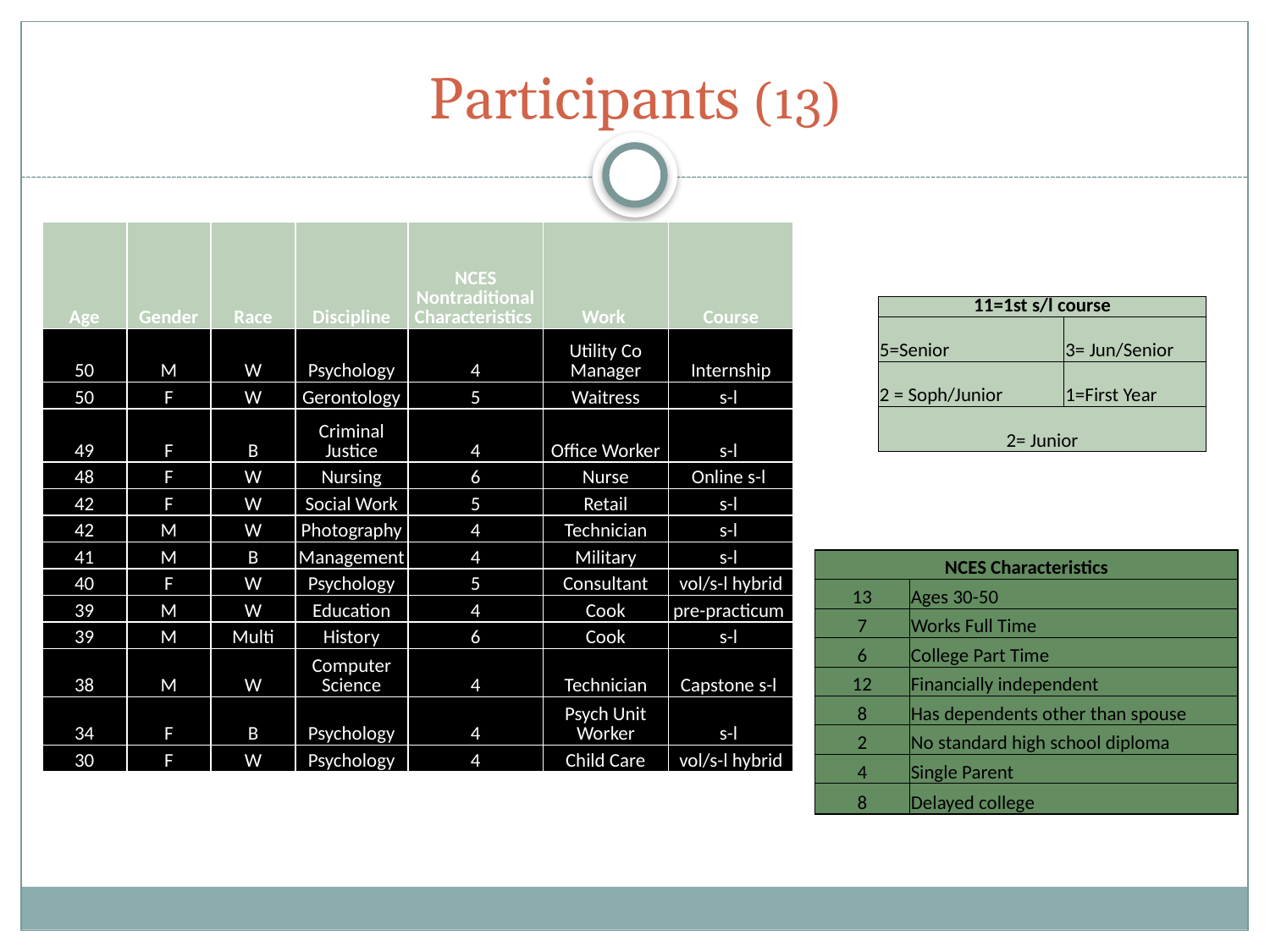

# Participants (13)
| Age | Gender | Race | Discipline | NCES Nontraditional Characteristics | Work | Course |
| --- | --- | --- | --- | --- | --- | --- |
| 50 | M | W | Psychology | 4 | Utility Co Manager | Internship |
| 50 | F | W | Gerontology | 5 | Waitress | s-l |
| 49 | F | B | Criminal Justice | 4 | Office Worker | s-l |
| 48 | F | W | Nursing | 6 | Nurse | Online s-l |
| 42 | F | W | Social Work | 5 | Retail | s-l |
| 42 | M | W | Photography | 4 | Technician | s-l |
| 41 | M | B | Management | 4 | Military | s-l |
| 40 | F | W | Psychology | 5 | Consultant | vol/s-l hybrid |
| 39 | M | W | Education | 4 | Cook | pre-practicum |
| 39 | M | Multi | History | 6 | Cook | s-l |
| 38 | M | W | Computer Science | 4 | Technician | Capstone s-l |
| 34 | F | B | Psychology | 4 | Psych Unit Worker | s-l |
| 30 | F | W | Psychology | 4 | Child Care | vol/s-l hybrid |
| 11=1st s/l course |  |
| --- | --- |
| 5=Senior | 3= Jun/Senior |
| 2 = Soph/Junior | 1=First Year |
| 2= Junior |  |
| NCES Characteristics |  |  |
| --- | --- | --- |
| 13 | Ages 30-50 |  |
| 7 | Works Full Time |  |
| 6 | College Part Time |  |
| 12 | Financially independent |  |
| 8 | Has dependents other than spouse |  |
| 2 | No standard high school diploma |  |
| 4 | Single Parent |  |
| 8 | Delayed college |  |